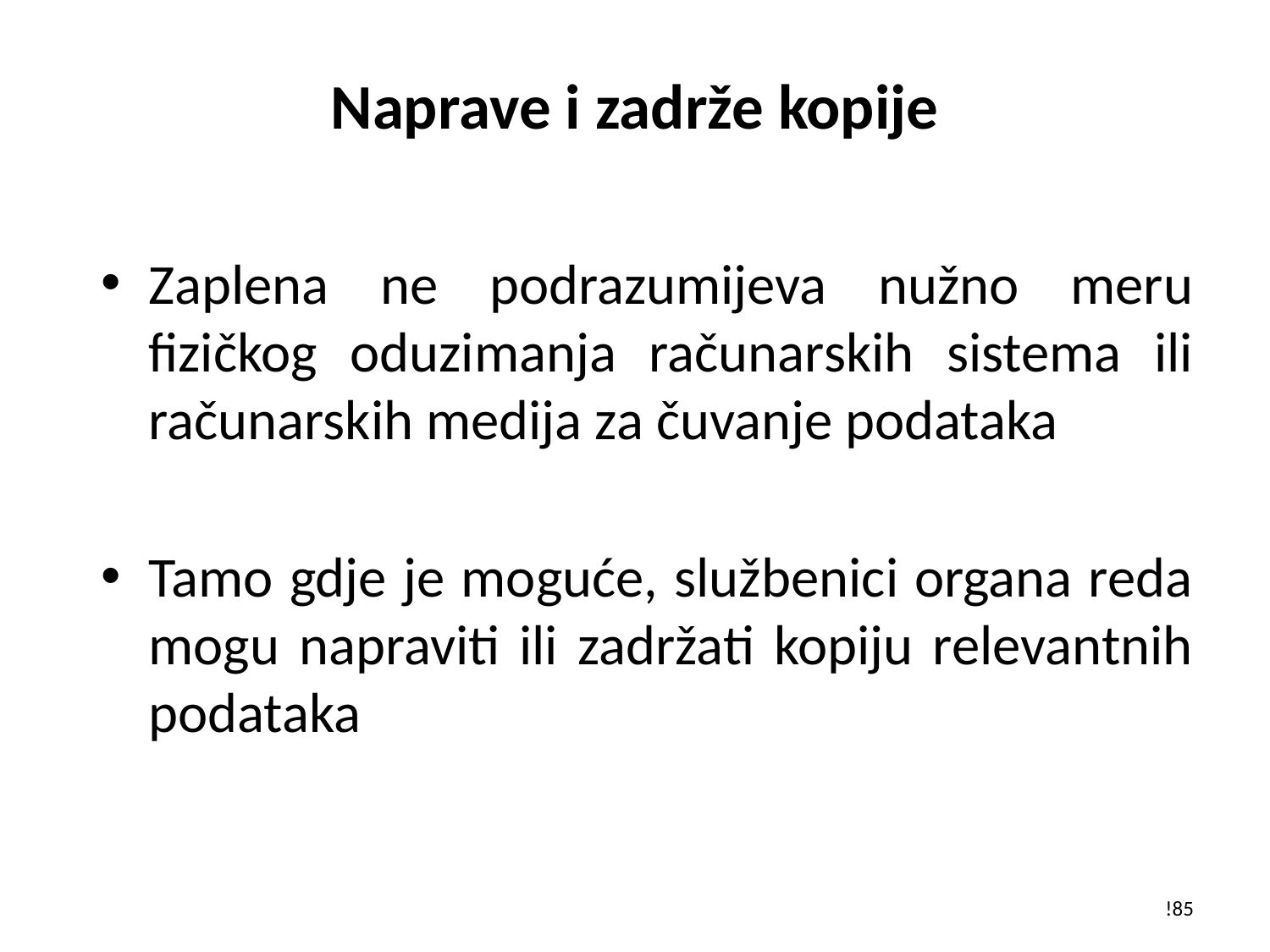

# Naprave i zadrže kopije
Zaplena ne podrazumijeva nužno meru fizičkog oduzimanja računarskih sistema ili računarskih medija za čuvanje podataka

Tamo gdje je moguće, službenici organa reda mogu napraviti ili zadržati kopiju relevantnih podataka
!85